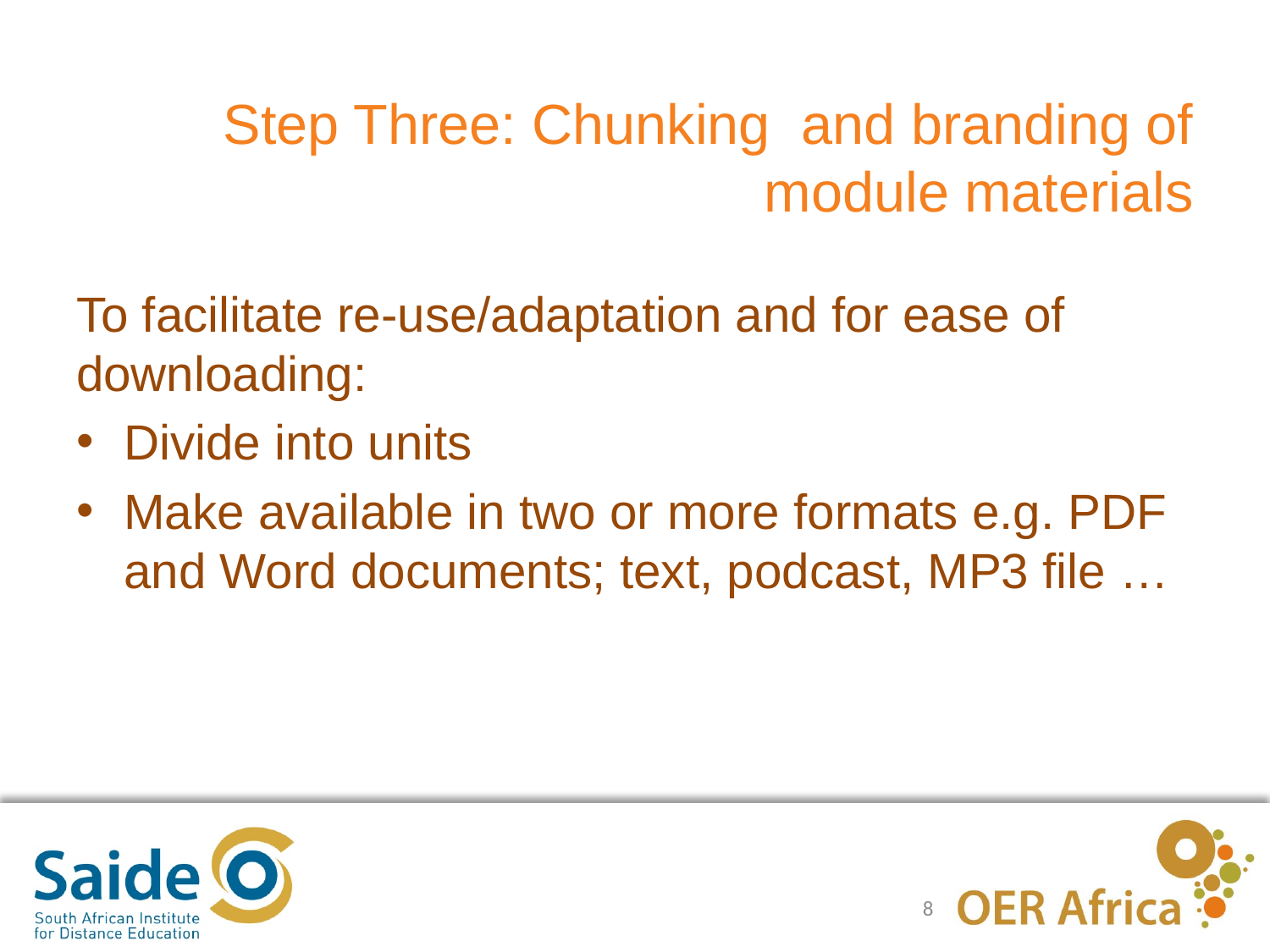

# Step Three: Chunking  and branding of module materials
To facilitate re-use/adaptation and for ease of downloading:
Divide into units
Make available in two or more formats e.g. PDF and Word documents; text, podcast, MP3 file …

8